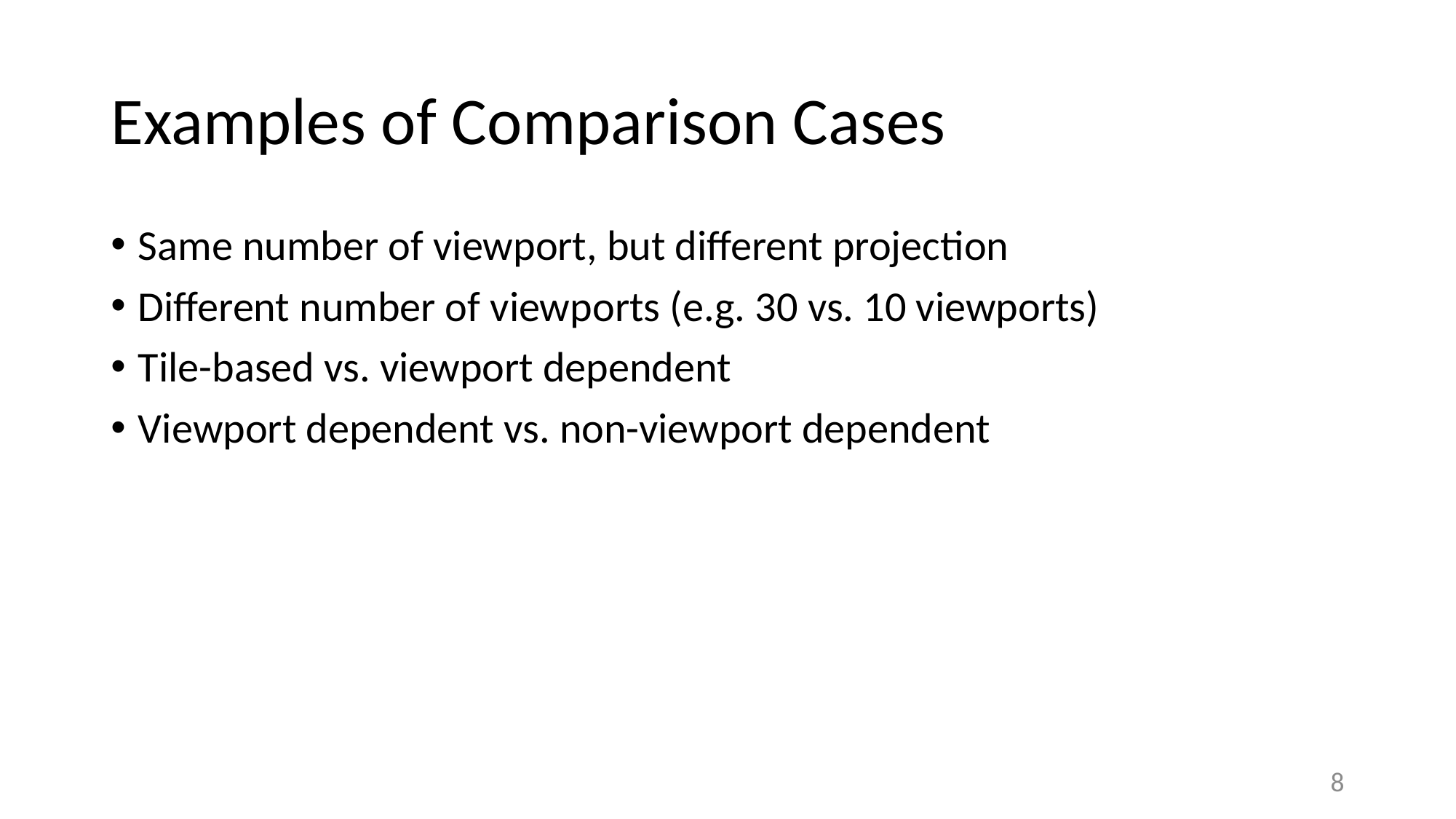

# Examples of Comparison Cases
Same number of viewport, but different projection
Different number of viewports (e.g. 30 vs. 10 viewports)
Tile-based vs. viewport dependent
Viewport dependent vs. non-viewport dependent
8